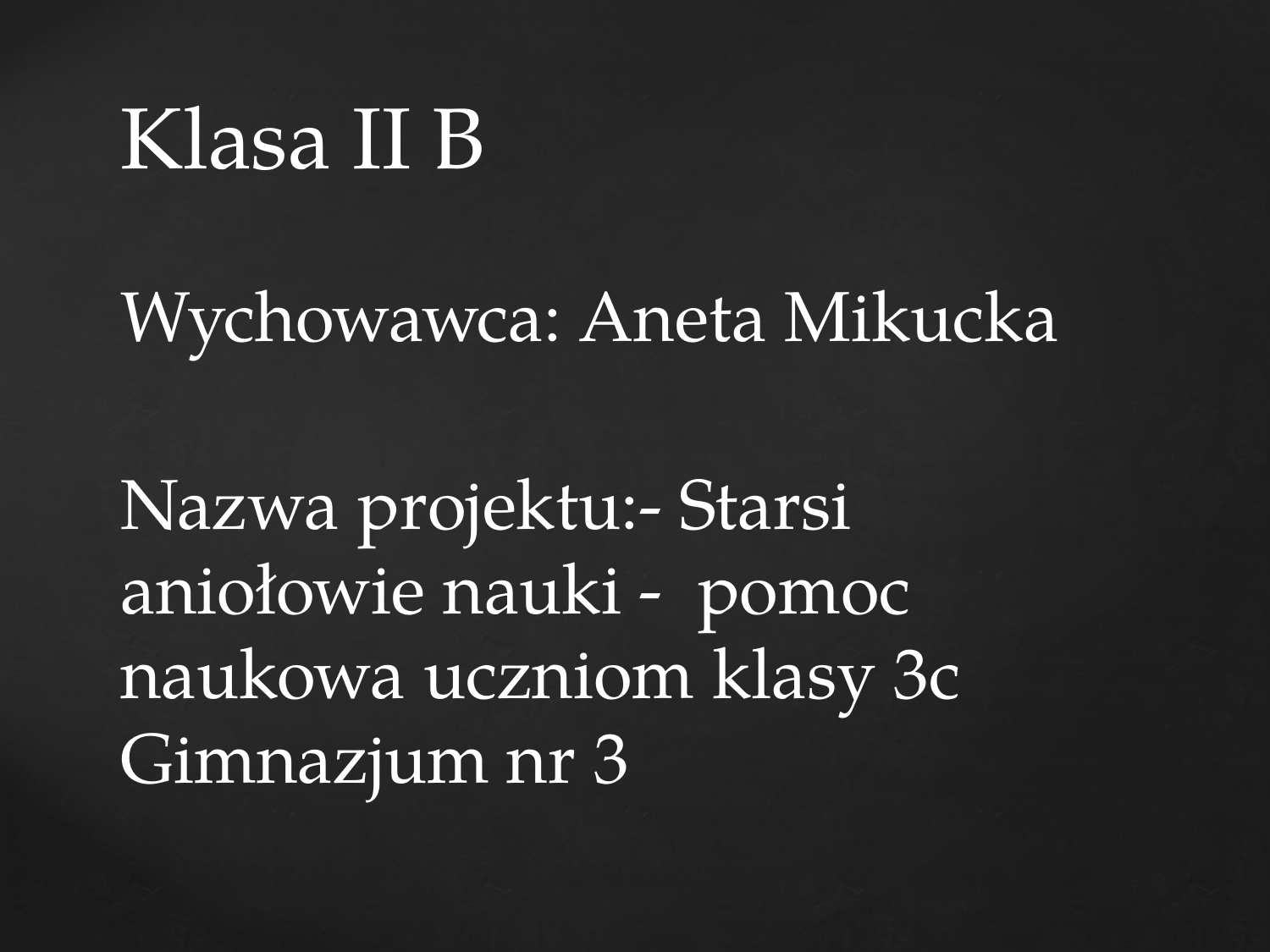

# Klasa II B Wychowawca: Aneta Mikucka Nazwa projektu:- Starsi aniołowie nauki -  pomoc naukowa uczniom klasy 3c Gimnazjum nr 3